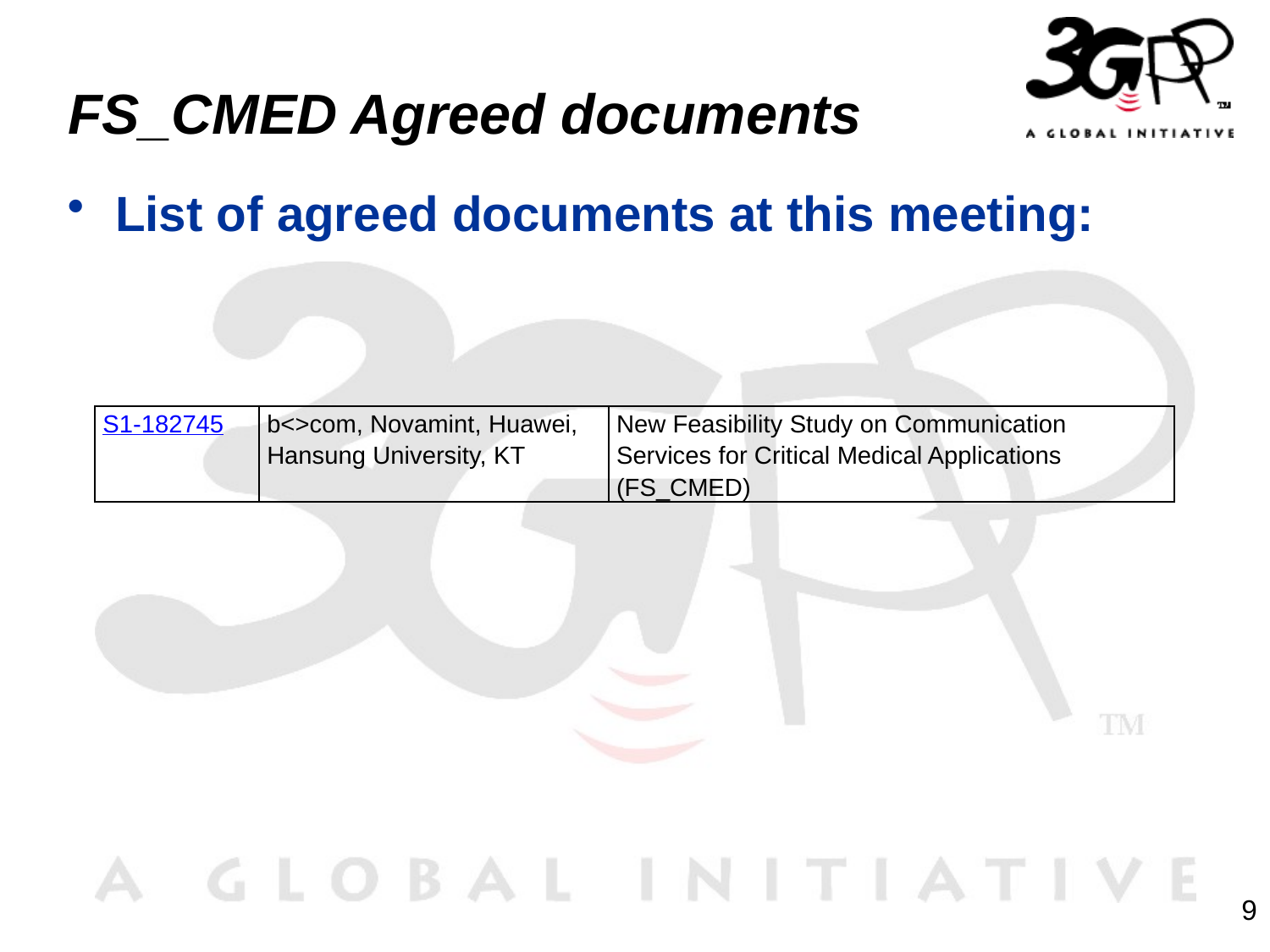

# FS_CMED Agreed documents
List of agreed documents at this meeting:

| S1-182745 | b<>com, Novamint, Huawei, Hansung University, KT | New Feasibility Study on Communication Services for Critical Medical Applications (FS\_CMED) |
| --- | --- | --- |
9